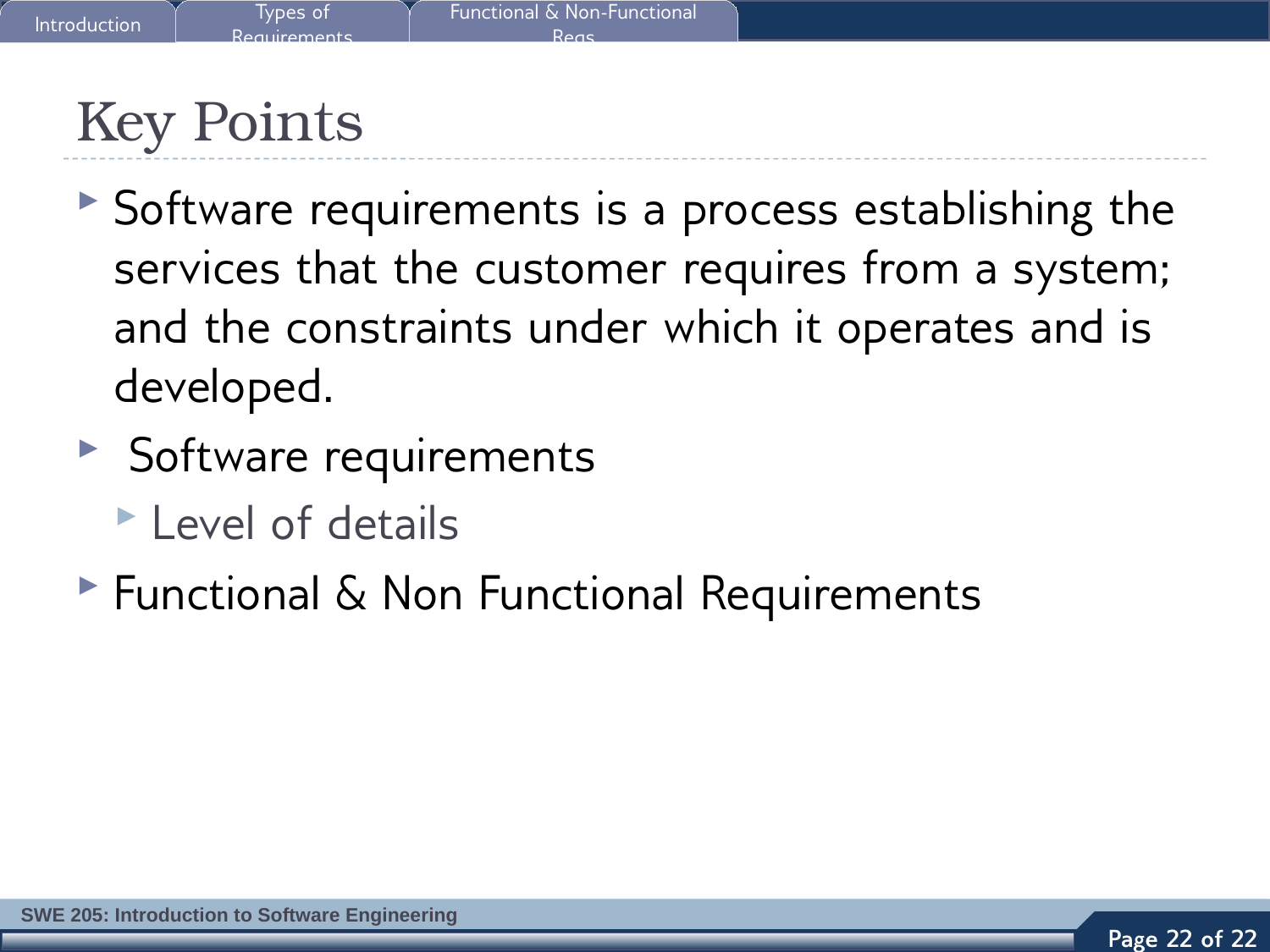

Introduction
Types of Requirements
Functional & Non-Functional Reqs
# Key Points
Software requirements is a process establishing the services that the customer requires from a system; and the constraints under which it operates and is developed.
 Software requirements
Level of details
Functional & Non Functional Requirements
22
Page 22 of 22